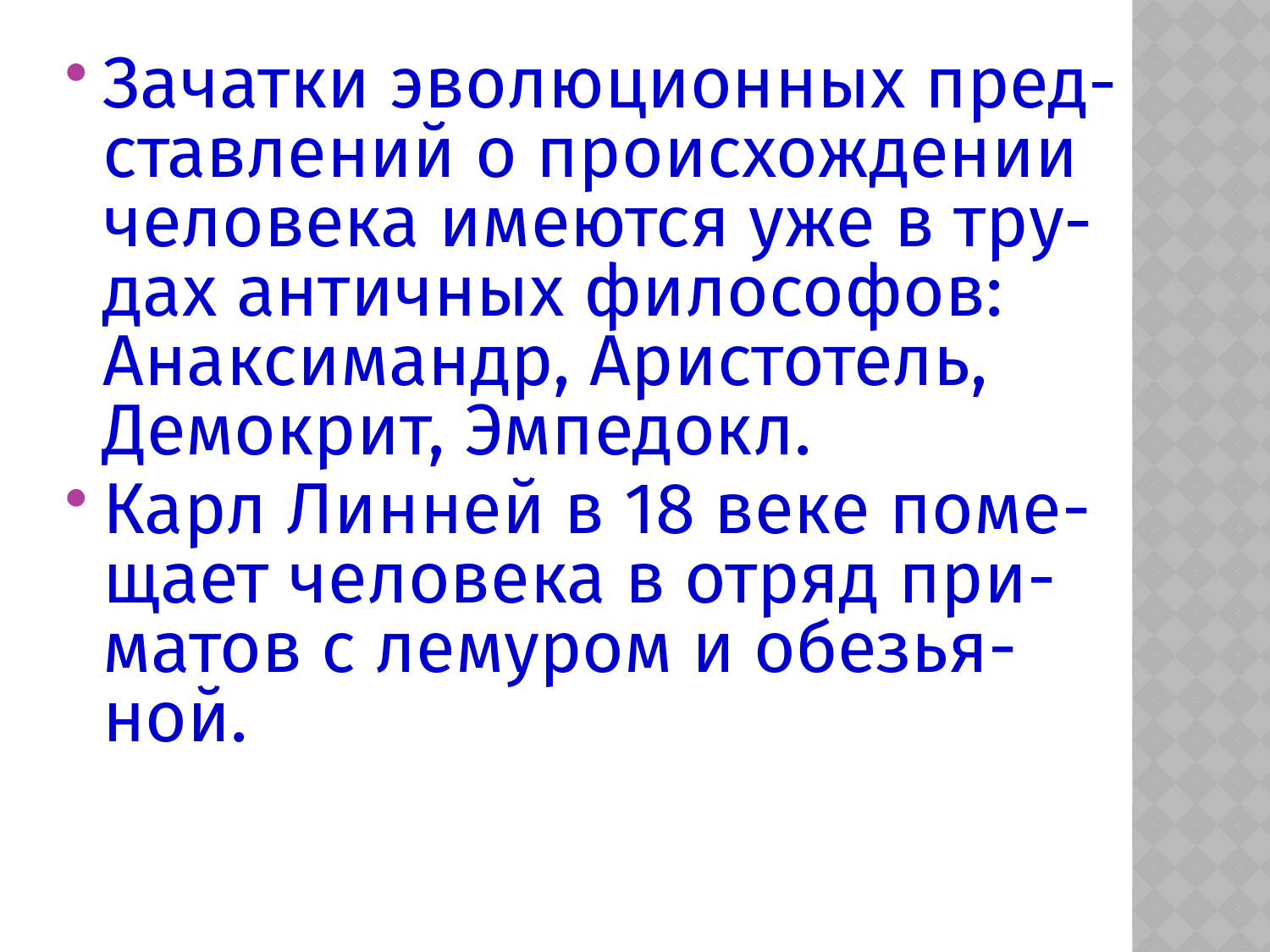

Зачатки эволюционных пред-ставлений о происхождении человека имеются уже в тру-дах античных философов: Анаксимандр, Аристотель, Демокрит, Эмпедокл.
Карл Линней в 18 веке поме-щает человека в отряд при-матов с лемуром и обезья-ной.